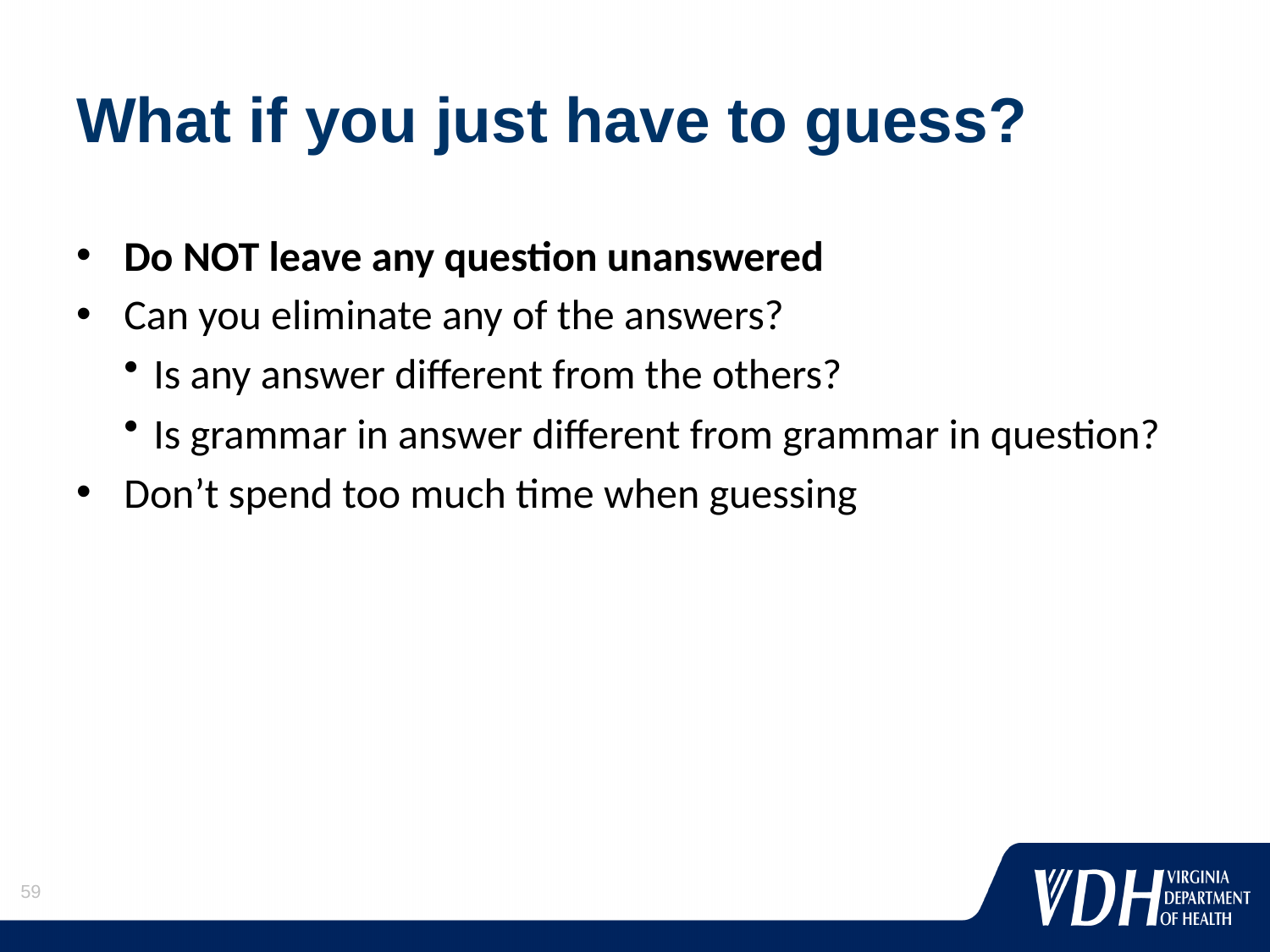

# What if you just have to guess?
Do NOT leave any question unanswered
Can you eliminate any of the answers?
Is any answer different from the others?
Is grammar in answer different from grammar in question?
Don’t spend too much time when guessing

59